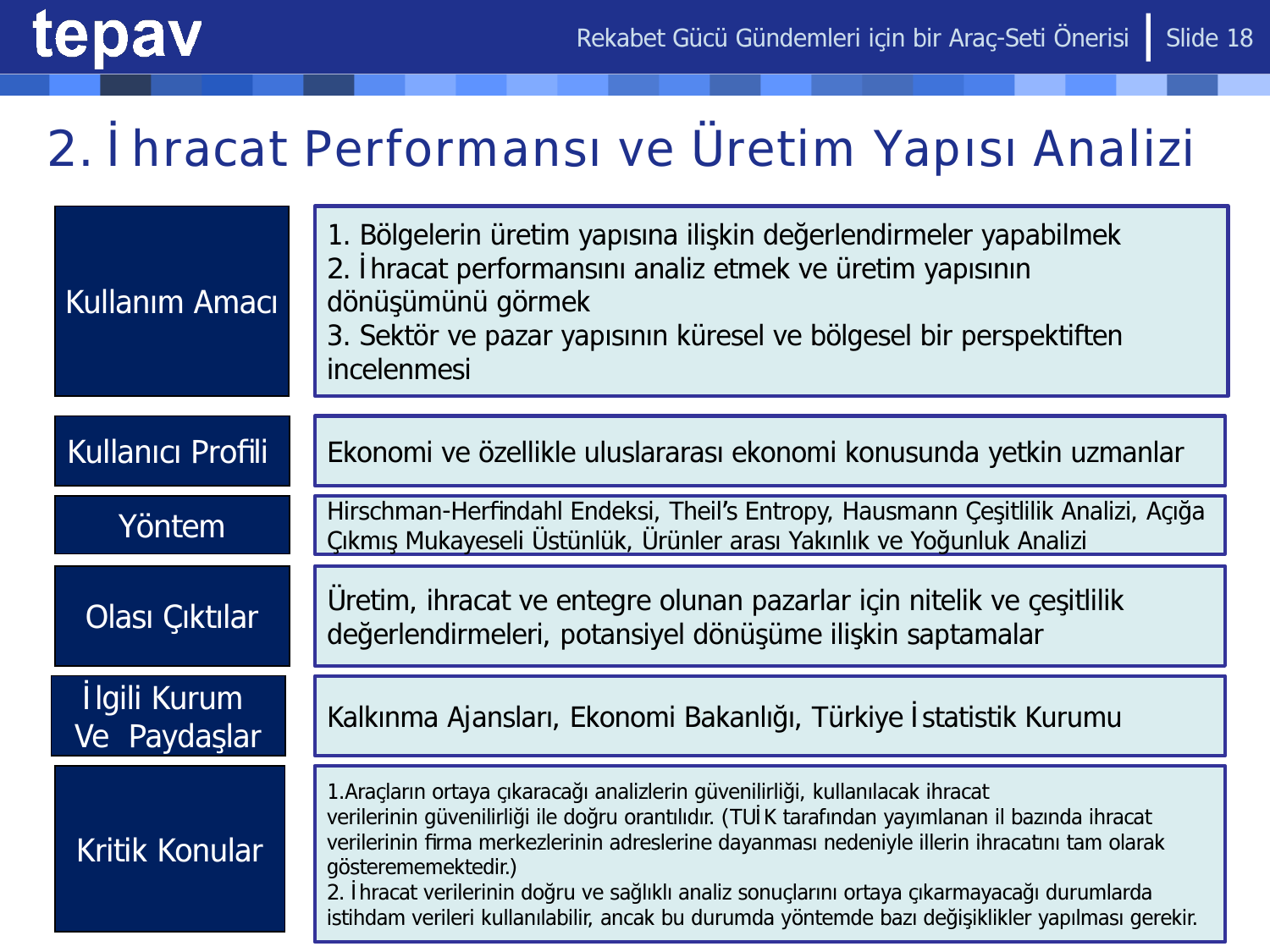

Rekabet Gücü Gündemleri için bir Araç-Seti Önerisi
Slide 18

2. İhracat Performansı ve Üretim Yapısı Analizi
Kullanım Amacı

1. Bölgelerin üretim yapısına ilişkin değerlendirmeler yapabilmek
2. İhracat performansını analiz etmek ve üretim yapısının
dönüşümünü görmek
3. Sektör ve pazar yapısının küresel ve bölgesel bir perspektiften
incelenmesi

Kullanıcı Profili
Ekonomi ve özellikle uluslararası ekonomi konusunda yetkin uzmanlar
Yöntem
Hirschman-Herfindahl Endeksi, Theil’s Entropy, Hausmann Çeşitlilik Analizi, Açığa
Çıkmış Mukayeseli Üstünlük, Ürünler arası Yakınlık ve Yoğunluk Analizi
Olası Çıktılar
Üretim, ihracat ve entegre olunan pazarlar için nitelik ve çeşitlilik
değerlendirmeleri, potansiyel dönüşüme ilişkin saptamalar
İlgili Kurum
Ve  Paydaşlar
Kalkınma Ajansları, Ekonomi Bakanlığı, Türkiye İstatistik Kurumu
Kritik Konular
1.Araçların ortaya çıkaracağı analizlerin güvenilirliği, kullanılacak ihracat
verilerinin güvenilirliği ile doğru orantılıdır. (TUİK tarafından yayımlanan il bazında ihracat
verilerinin firma merkezlerinin adreslerine dayanması nedeniyle illerin ihracatını tam olarak
gösterememektedir.)
2. İhracat verilerinin doğru ve sağlıklı analiz sonuçlarını ortaya çıkarmayacağı durumlarda
istihdam verileri kullanılabilir, ancak bu durumda yöntemde bazı değişiklikler yapılması gerekir.